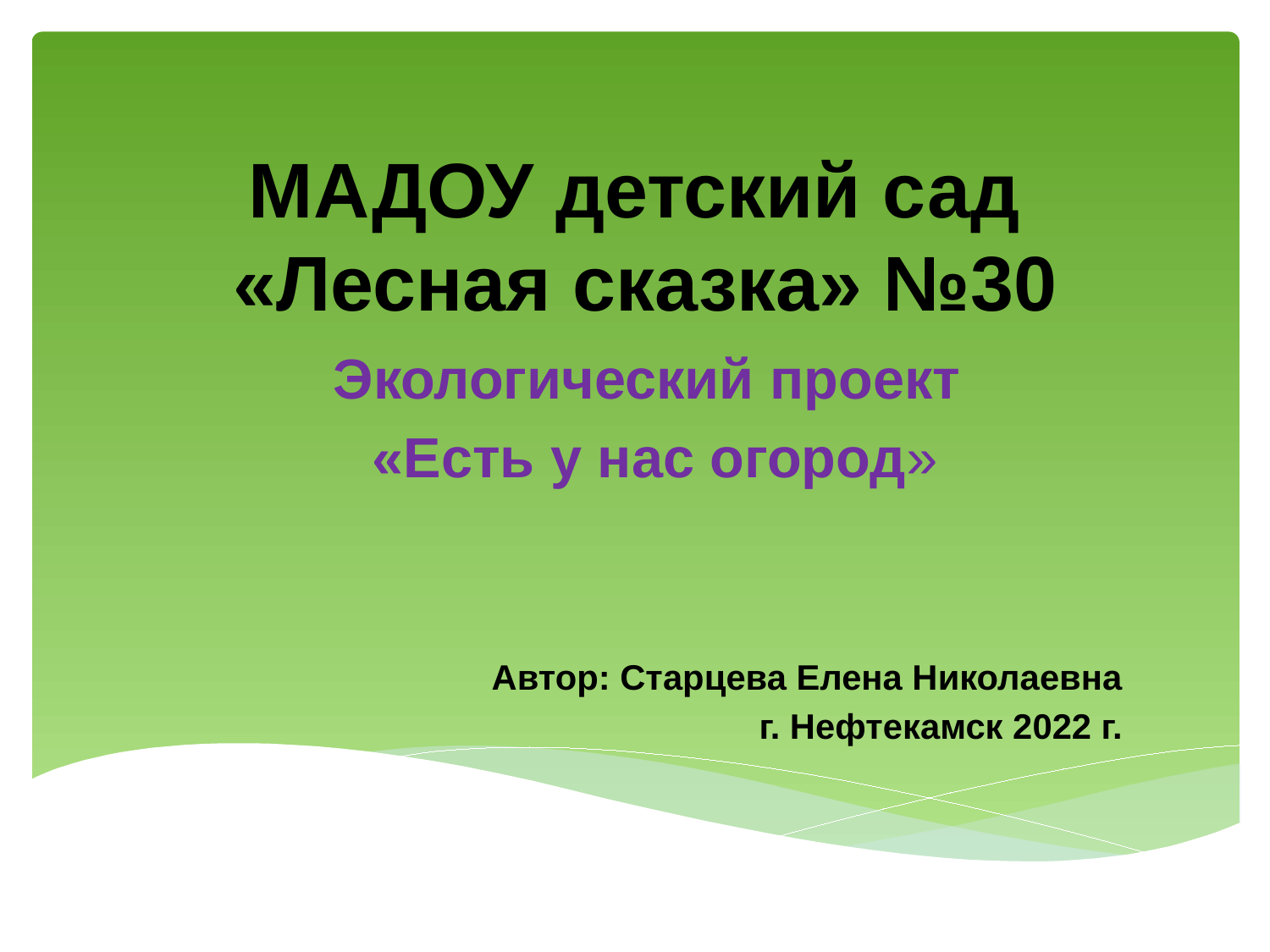

# МАДОУ детский сад «Лесная сказка» №30
Экологический проект
«Есть у нас огород»

Автор: Старцева Елена Николаевна
г. Нефтекамск 2022 г.